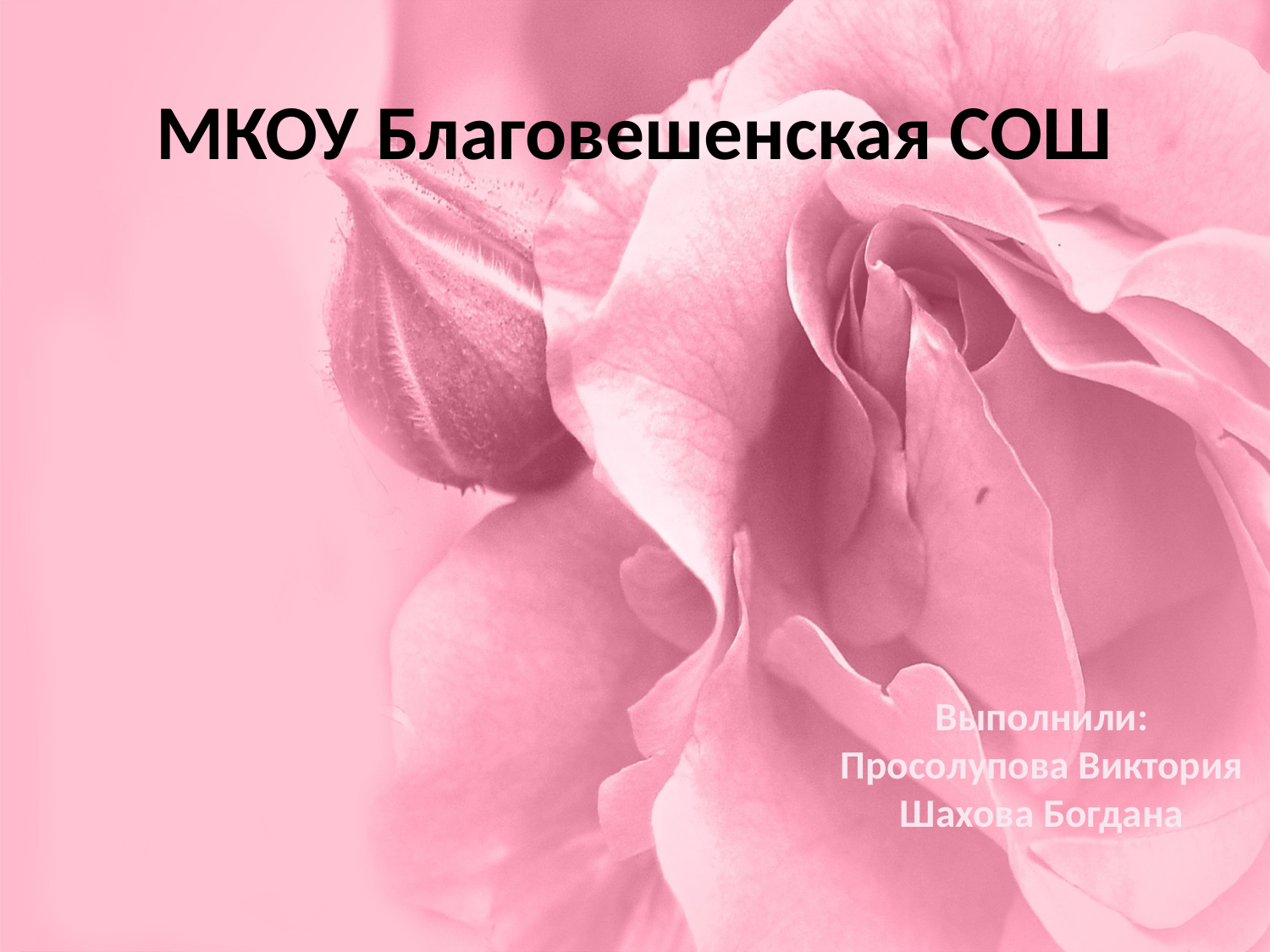

# МКОУ Благовешенская СОШ
Выполнили: Просолупова Виктория Шахова Богдана